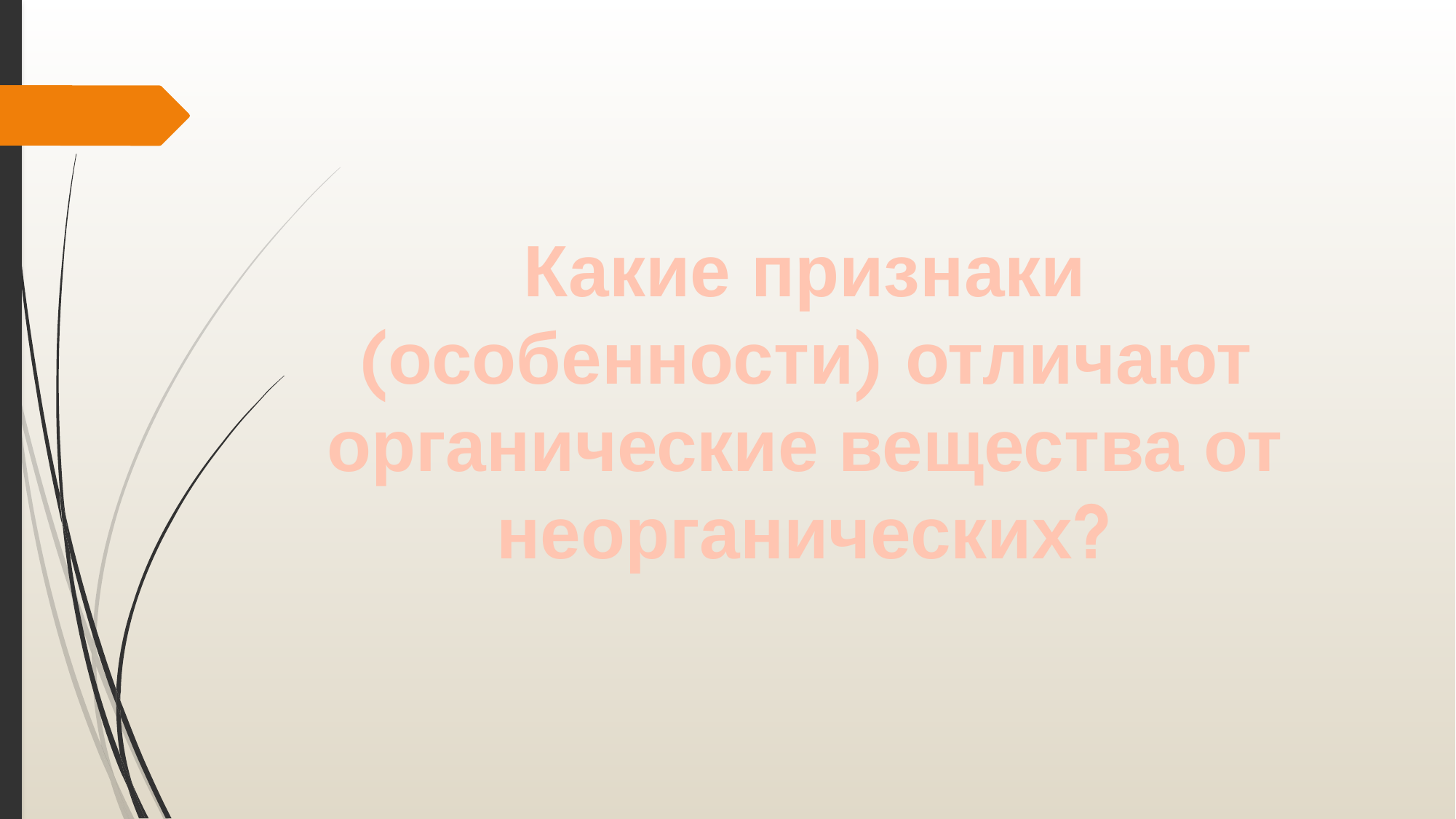

Какие признаки (особенности) отличают органические вещества от неорганических?